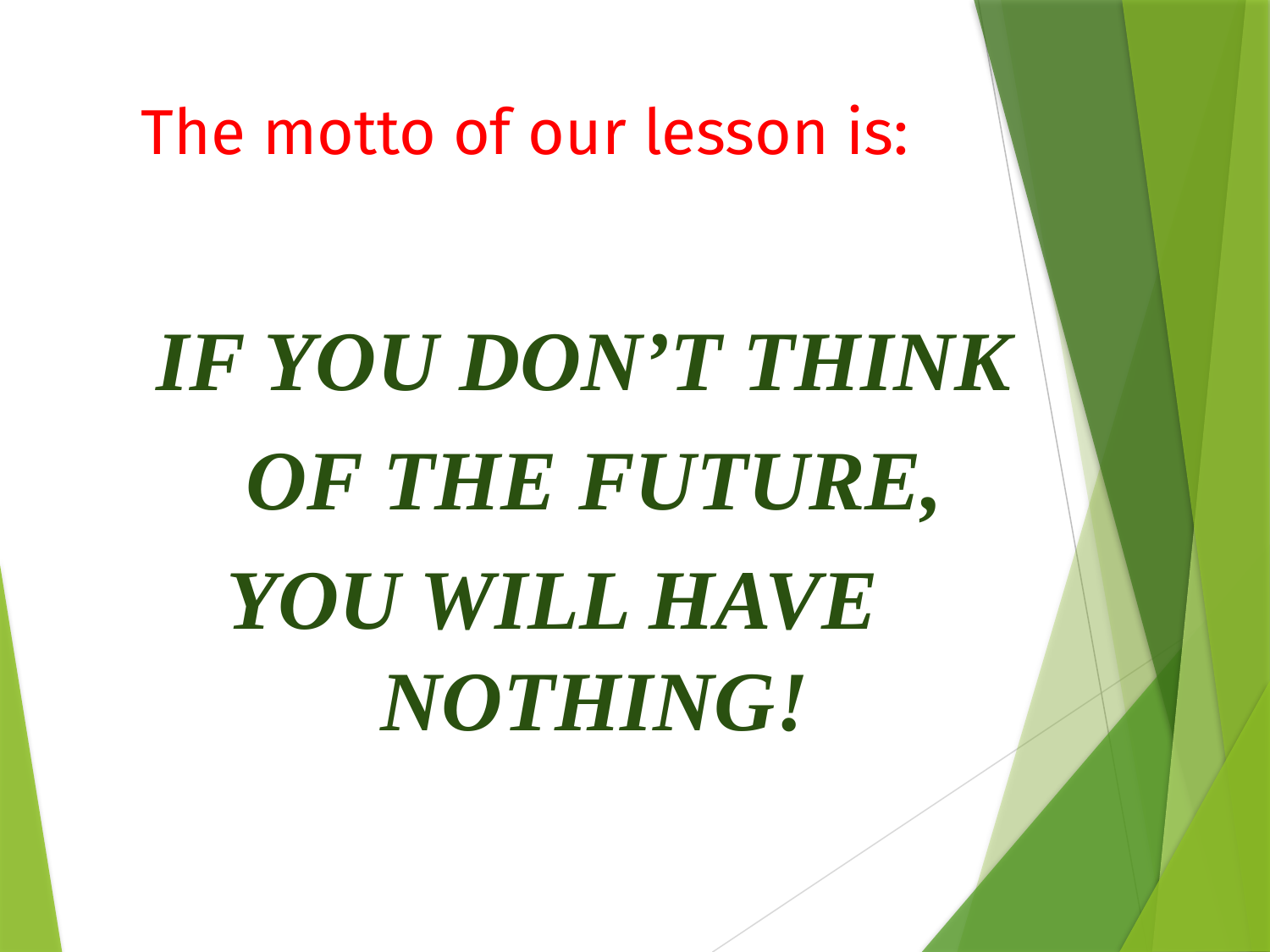

# The motto of our lesson is:
IF YOU DON’T THINK
OF THE FUTURE,
YOU WILL HAVE     NOTHING!